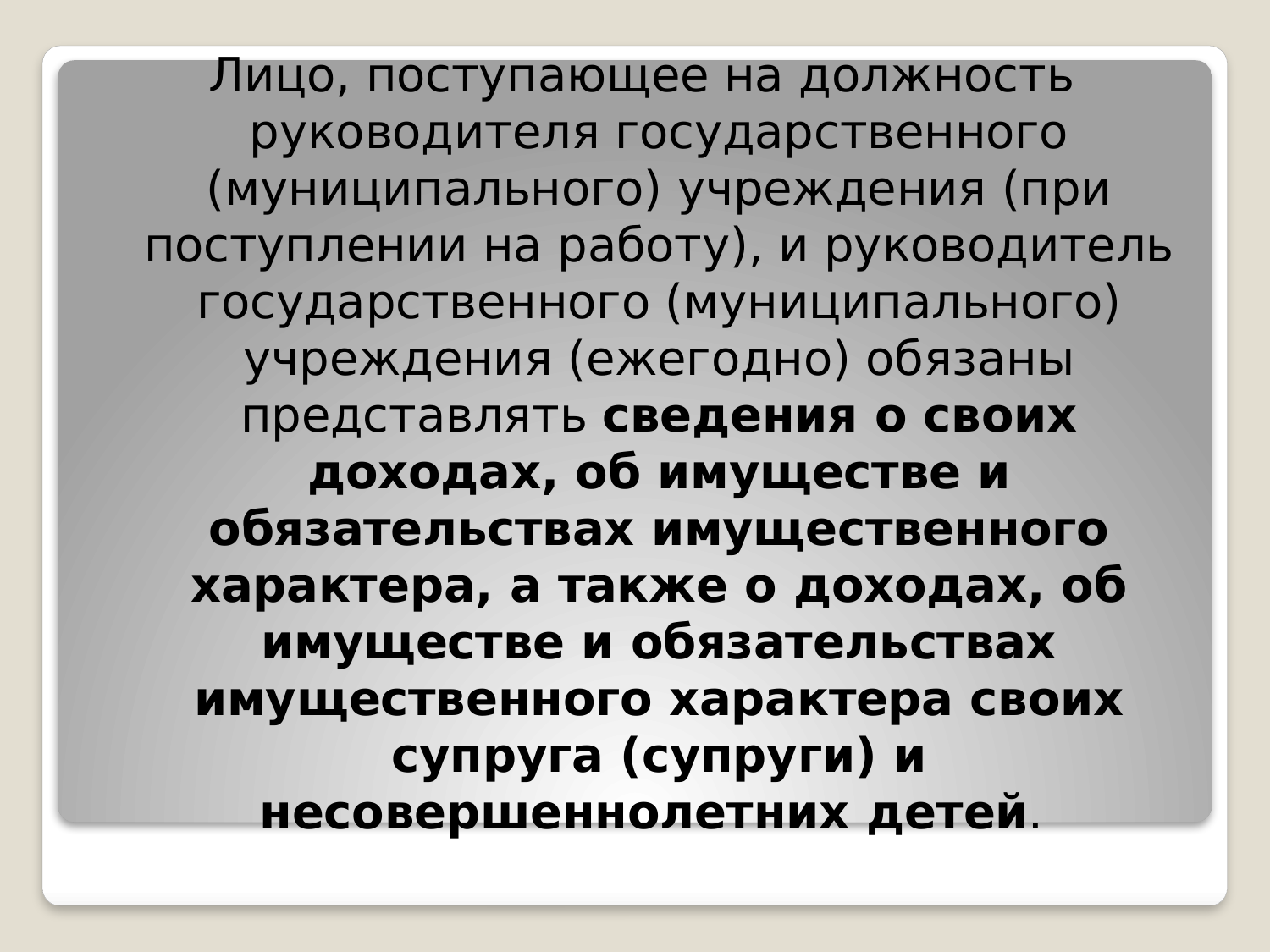

Лицо, поступающее на должность руководителя государственного (муниципального) учреждения (при поступлении на работу), и руководитель государственного (муниципального) учреждения (ежегодно) обязаны представлять сведения о своих доходах, об имуществе и обязательствах имущественного характера, а также о доходах, об имуществе и обязательствах имущественного характера своих супруга (супруги) и несовершеннолетних детей.